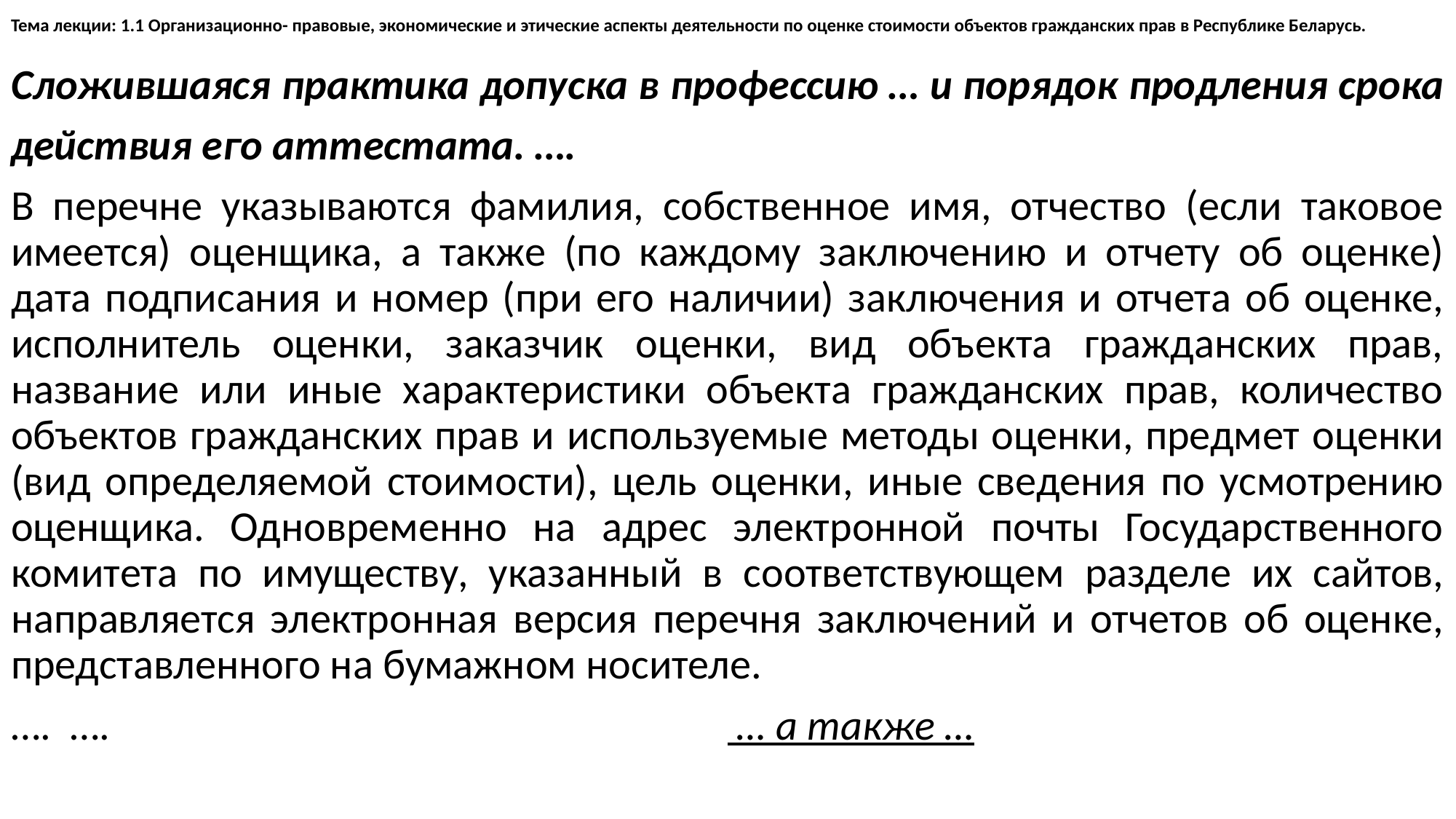

# Тема лекции: 1.1 Организационно- правовые, экономические и этические аспекты деятельности по оценке стоимости объектов гражданских прав в Республике Беларусь.
Сложившаяся практика допуска в профессию … и порядок продления срока действия его аттестата. ….
В перечне указываются фамилия, собственное имя, отчество (если таковое имеется) оценщика, а также (по каждому заключению и отчету об оценке) дата подписания и номер (при его наличии) заключения и отчета об оценке, исполнитель оценки, заказчик оценки, вид объекта гражданских прав, название или иные характеристики объекта гражданских прав, количество объектов гражданских прав и используемые методы оценки, предмет оценки (вид определяемой стоимости), цель оценки, иные сведения по усмотрению оценщика. Одновременно на адрес электронной почты Государственного комитета по имуществу, указанный в соответствующем разделе их сайтов, направляется электронная версия перечня заключений и отчетов об оценке, представленного на бумажном носителе.
….  ….                                                                 … а также …